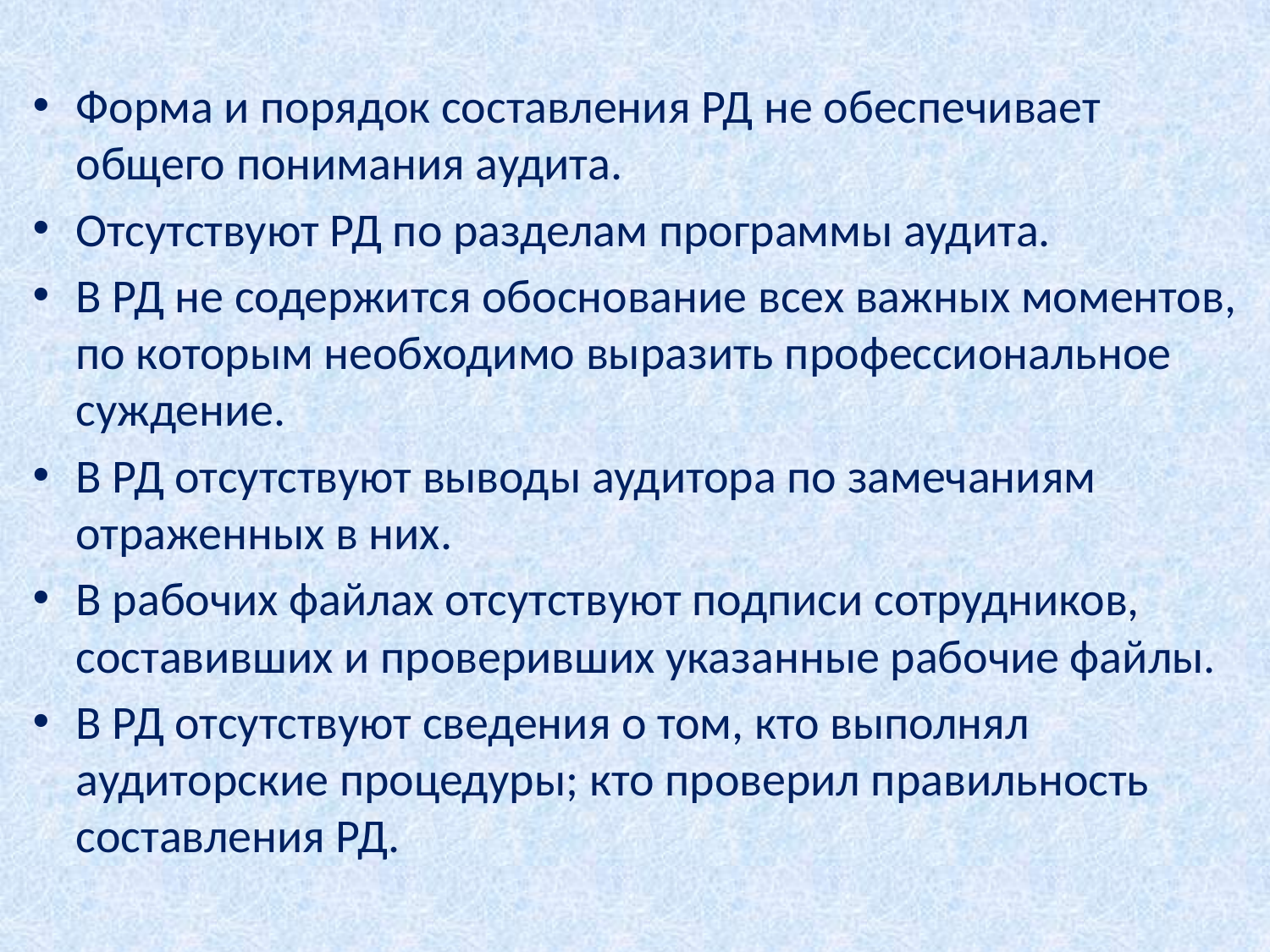

#
Форма и порядок составления РД не обеспечивает общего понимания аудита.
Отсутствуют РД по разделам программы аудита.
В РД не содержится обоснование всех важных моментов, по которым необходимо выразить профессиональное суждение.
В РД отсутствуют выводы аудитора по замечаниям отраженных в них.
В рабочих файлах отсутствуют подписи сотрудников, составивших и проверивших указанные рабочие файлы.
В РД отсутствуют сведения о том, кто выполнял аудиторские процедуры; кто проверил правильность составления РД.